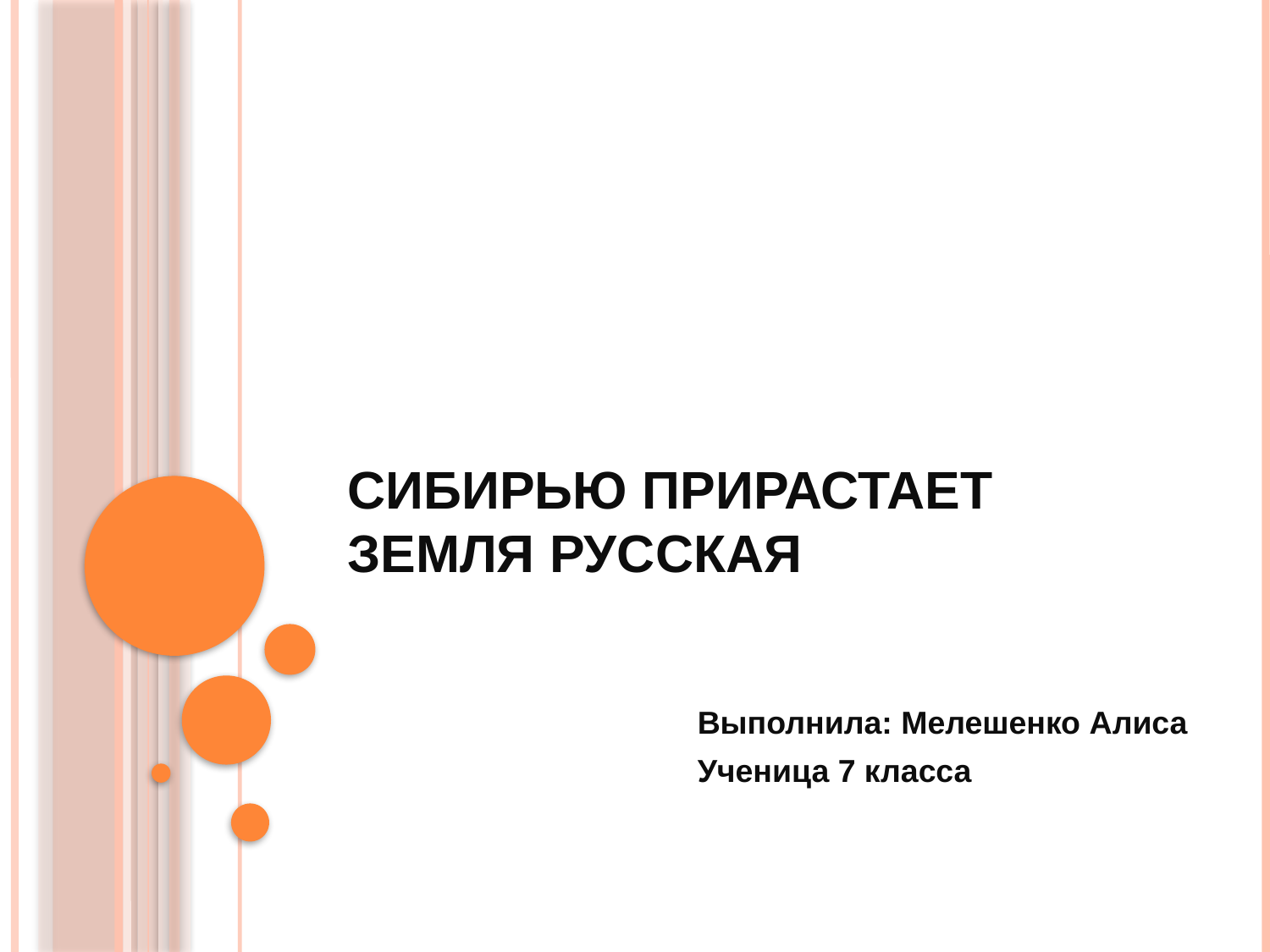

# Сибирью прирастает земля Русская
Выполнила: Мелешенко Алиса
Ученица 7 класса